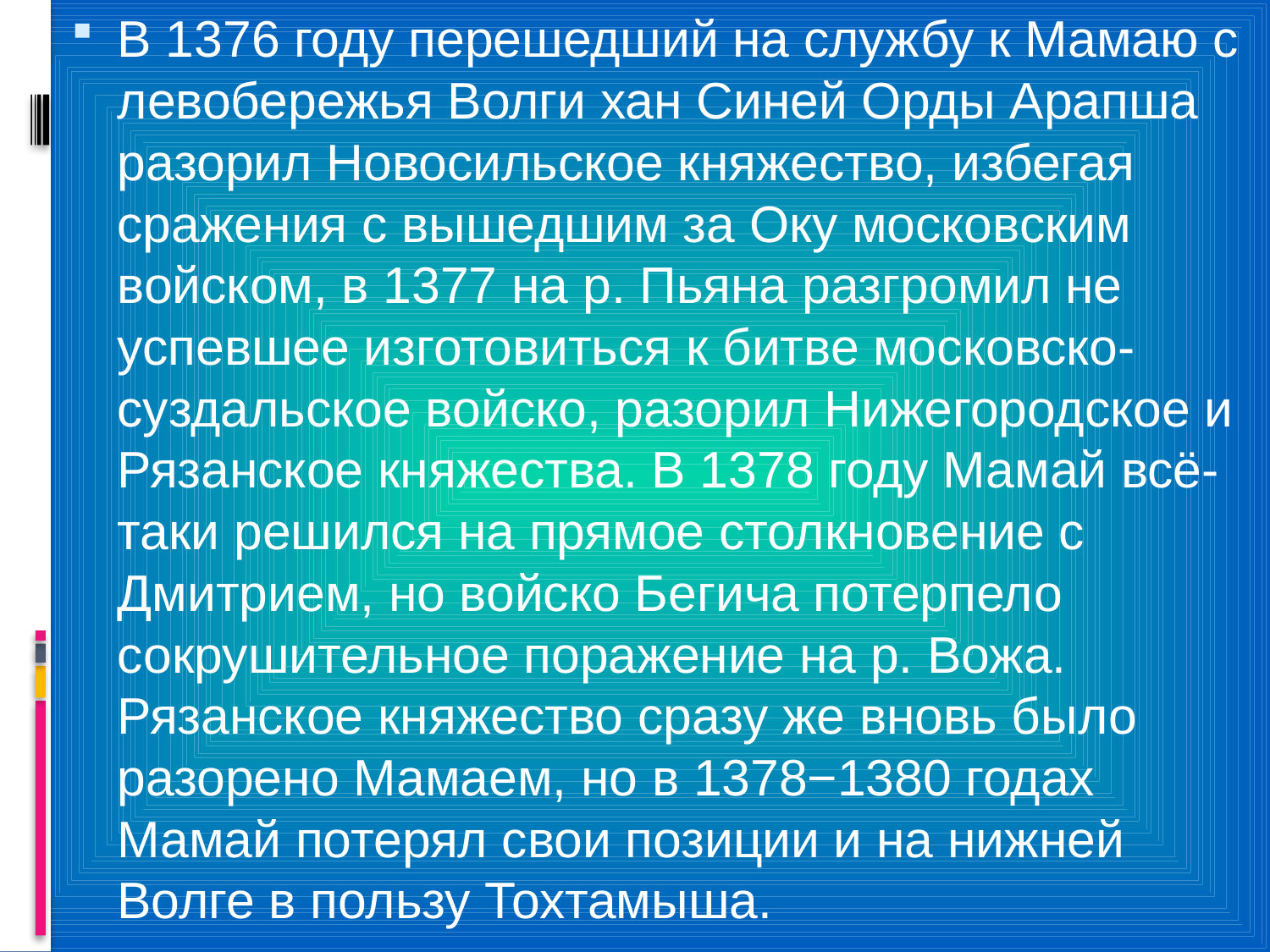

В 1376 году перешедший на службу к Мамаю с левобережья Волги хан Синей Орды Арапша разорил Новосильское княжество, избегая сражения с вышедшим за Оку московским войском, в 1377 на р. Пьяна разгромил не успевшее изготовиться к битве московско-суздальское войско, разорил Нижегородское и Рязанское княжества. В 1378 году Мамай всё-таки решился на прямое столкновение с Дмитрием, но войско Бегича потерпело сокрушительное поражение на р. Вожа. Рязанское княжество сразу же вновь было разорено Мамаем, но в 1378−1380 годах Мамай потерял свои позиции и на нижней Волге в пользу Тохтамыша.
#